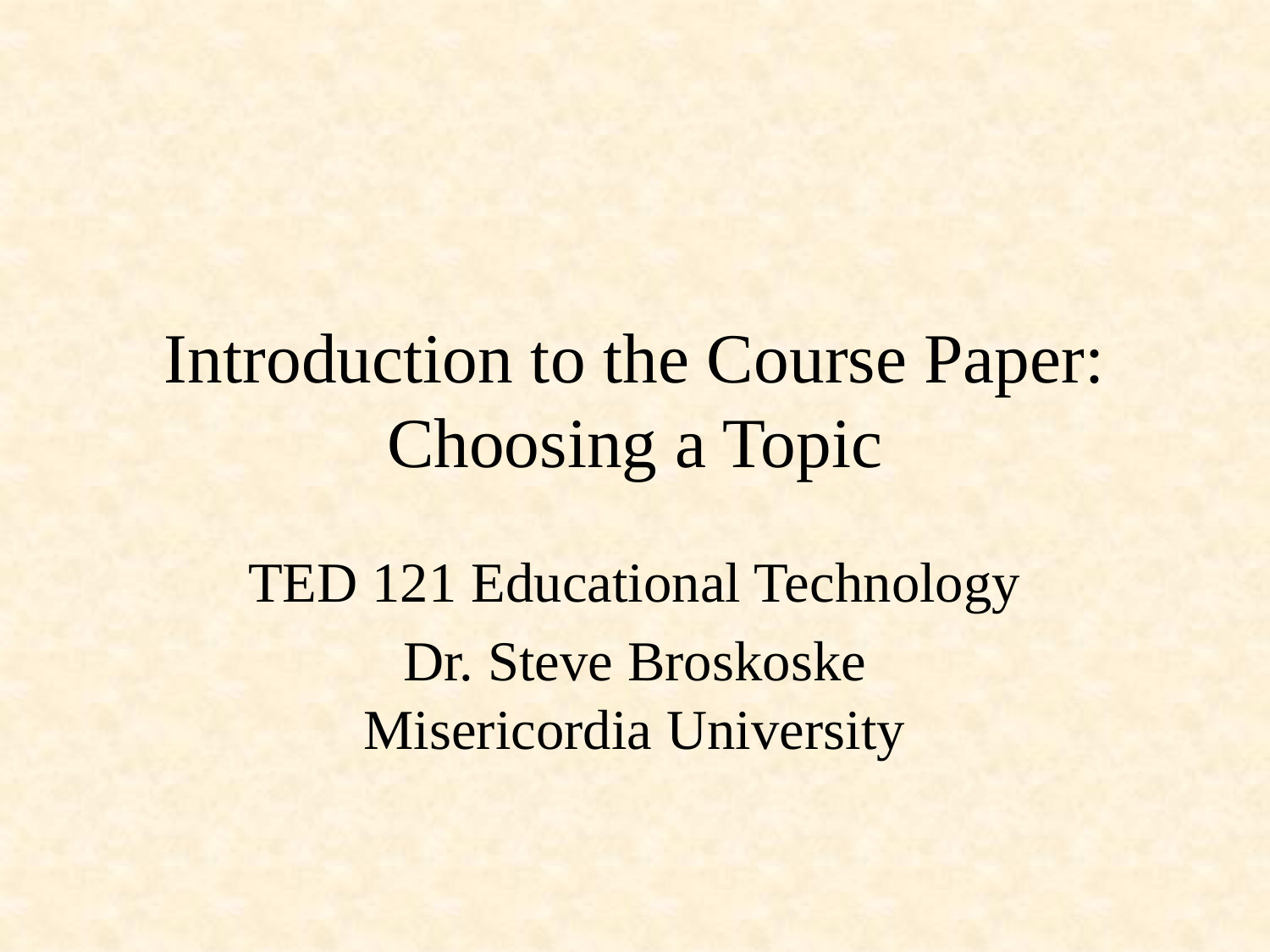

# Introduction to the Course Paper: Choosing a Topic
TED 121 Educational Technology
Dr. Steve Broskoske
Misericordia University